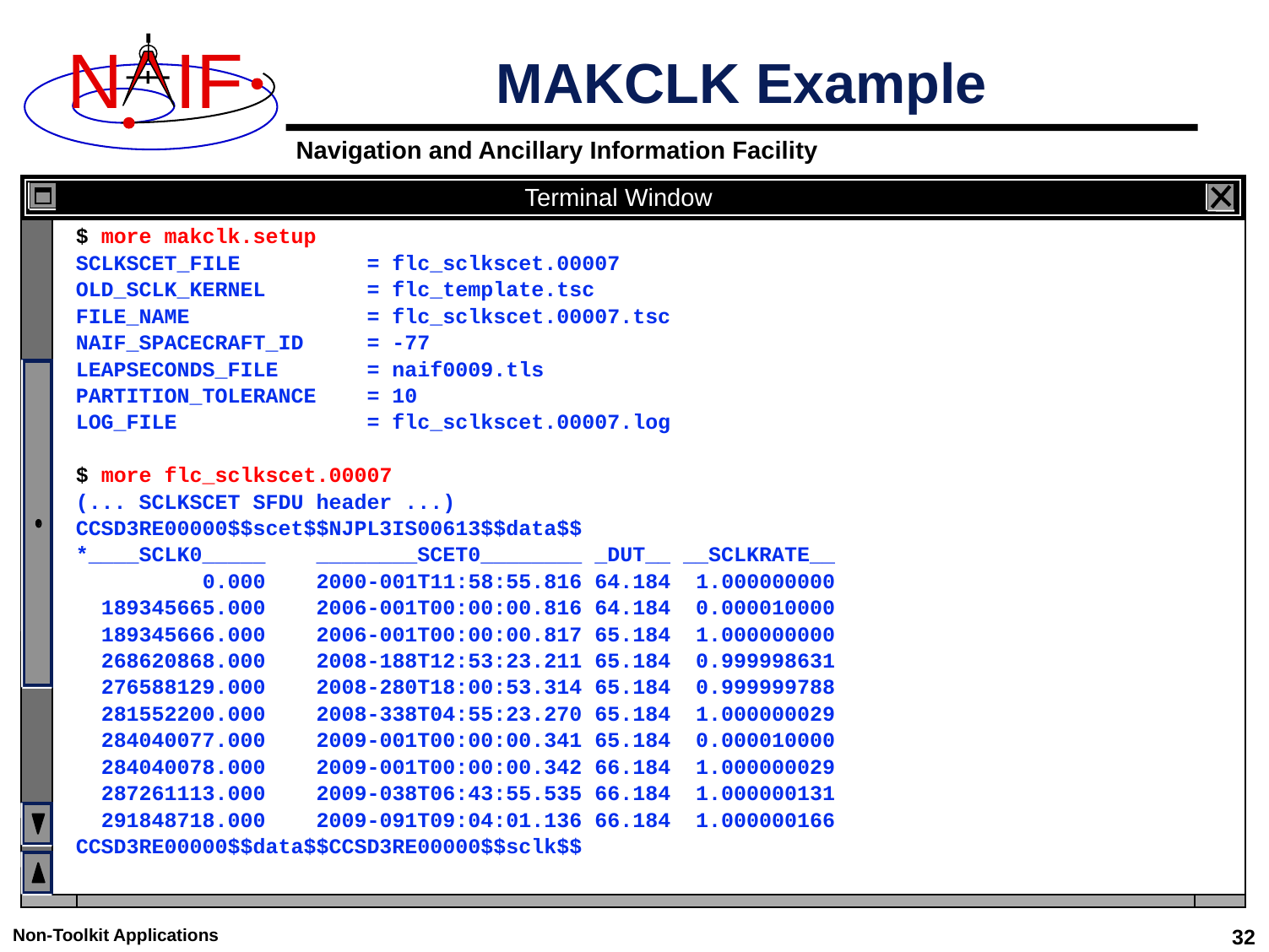

# MAKCLK Example

Terminal Window

$ more makclk.setup
SCLKSCET_FILE          = flc_sclkscet.00007
OLD_SCLK_KERNEL        = flc_template.tsc
FILE_NAME              = flc_sclkscet.00007.tsc
NAIF_SPACECRAFT_ID     = -77
LEAPSECONDS_FILE       = naif0009.tls
PARTITION_TOLERANCE    = 10
LOG_FILE               = flc_sclkscet.00007.log

$ more flc_sclkscet.00007
(... SCLKSCET SFDU header ...)
CCSD3RE00000$$scet$$NJPL3IS00613$$data$$
*____SCLK0_____    ________SCET0________ _DUT__ __SCLKRATE__
          0.000    2000-001T11:58:55.816 64.184  1.000000000
  189345665.000    2006-001T00:00:00.816 64.184  0.000010000
  189345666.000    2006-001T00:00:00.817 65.184  1.000000000
  268620868.000    2008-188T12:53:23.211 65.184  0.999998631
  276588129.000    2008-280T18:00:53.314 65.184  0.999999788
  281552200.000    2008-338T04:55:23.270 65.184  1.000000029
  284040077.000    2009-001T00:00:00.341 65.184  0.000010000
  284040078.000    2009-001T00:00:00.342 66.184  1.000000029
  287261113.000    2009-038T06:43:55.535 66.184  1.000000131
  291848718.000    2009-091T09:04:01.136 66.184  1.000000166
CCSD3RE00000$$data$$CCSD3RE00000$$sclk$$
Non-Toolkit Applications
32